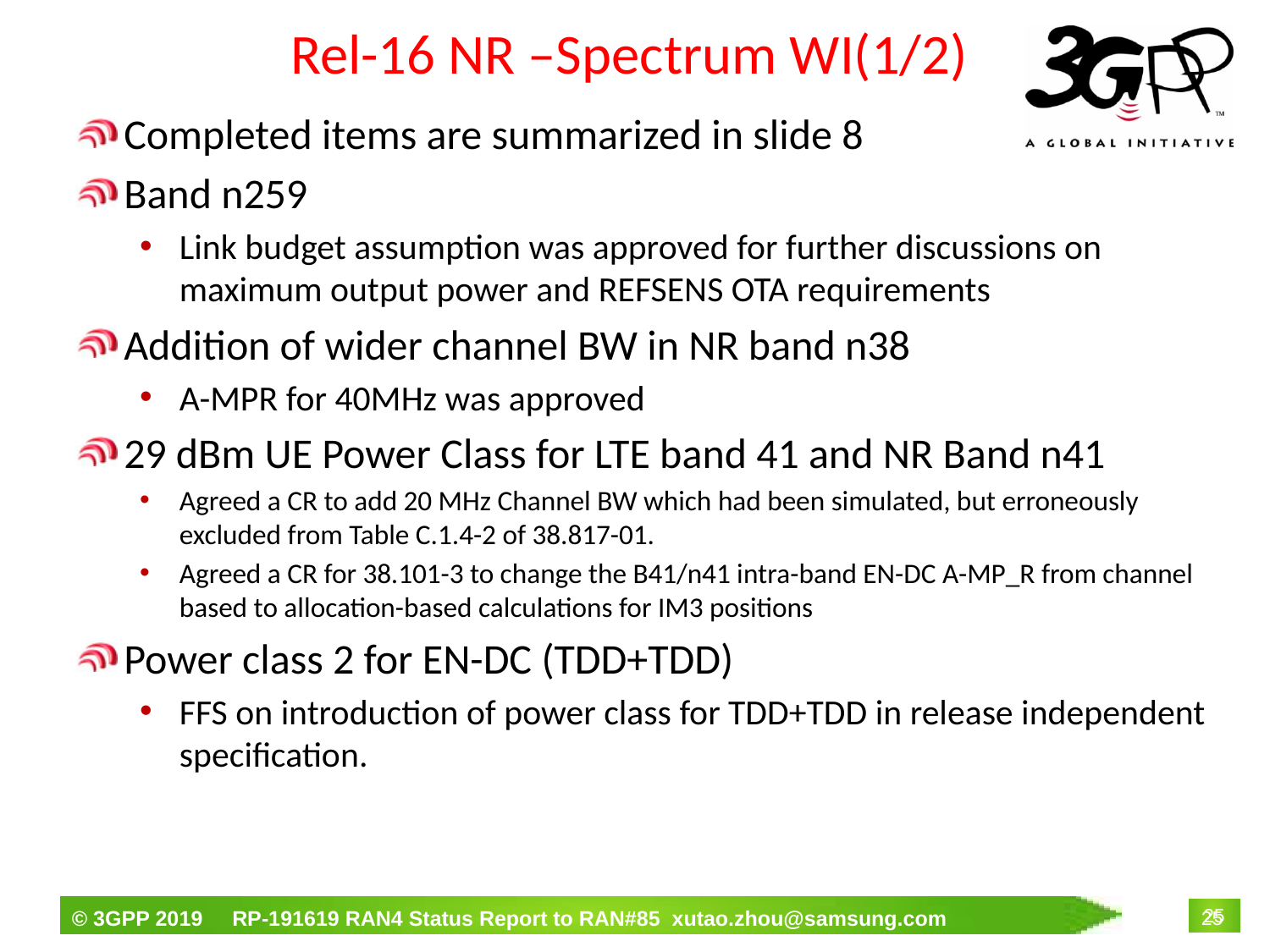

# Rel-16 NR –Spectrum WI(1/2)
Completed items are summarized in slide 8
Band n259
Link budget assumption was approved for further discussions on  maximum output power and REFSENS OTA requirements
Addition of wider channel BW in NR band n38
A-MPR for 40MHz was approved
29 dBm UE Power Class for LTE band 41 and NR Band n41
Agreed a CR to add 20 MHz Channel BW which had been simulated, but erroneously excluded from Table C.1.4-2 of 38.817-01.
Agreed a CR for 38.101-3 to change the B41/n41 intra-band EN-DC A-MP_R from channel based to allocation-based calculations for IM3 positions
Power class 2 for EN-DC (TDD+TDD)
FFS on introduction of power class for TDD+TDD in release independent specification.

25